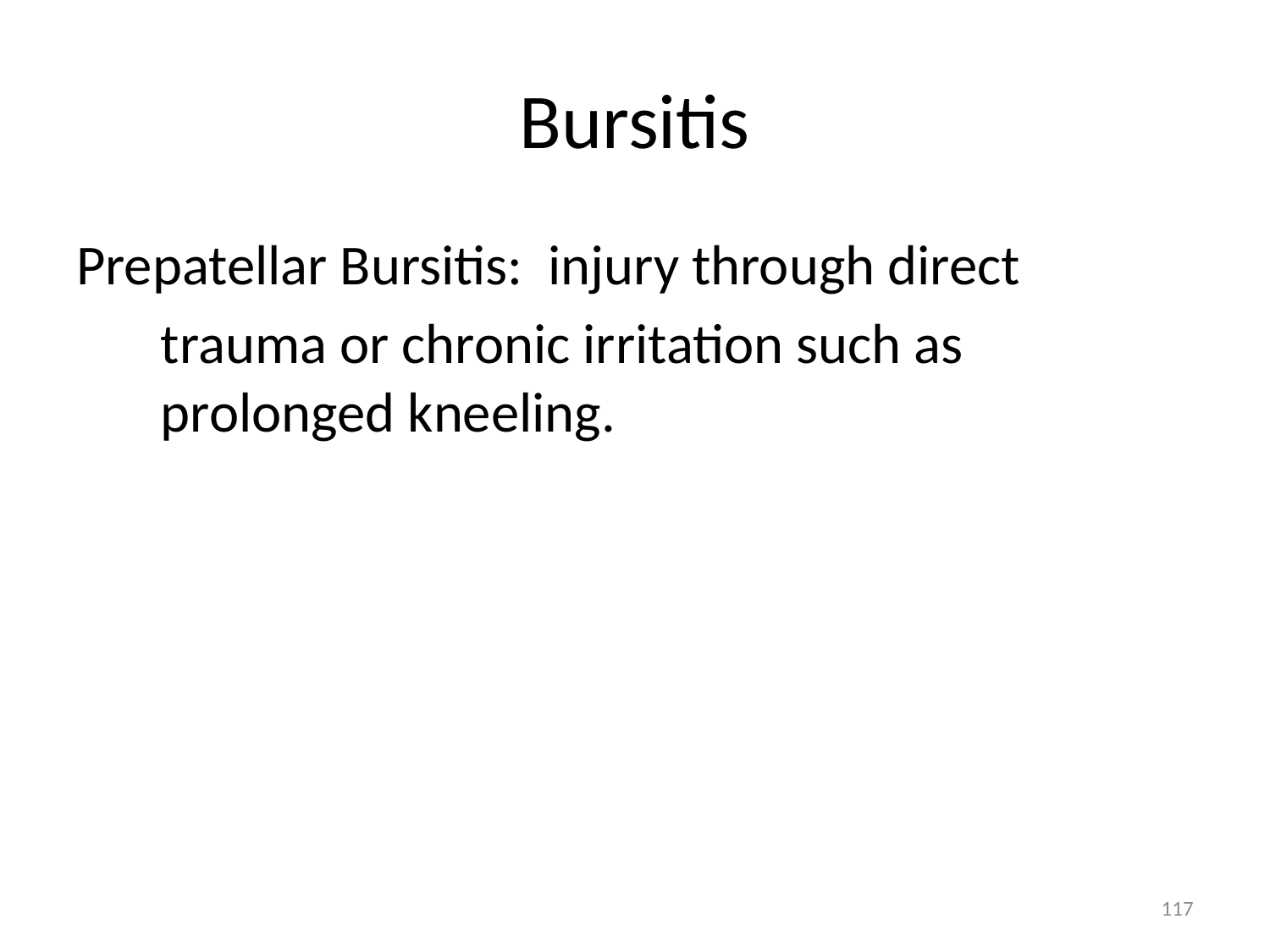

# Bursitis
Prepatellar Bursitis:  injury through direct
	trauma or chronic irritation such as                prolonged kneeling.

117